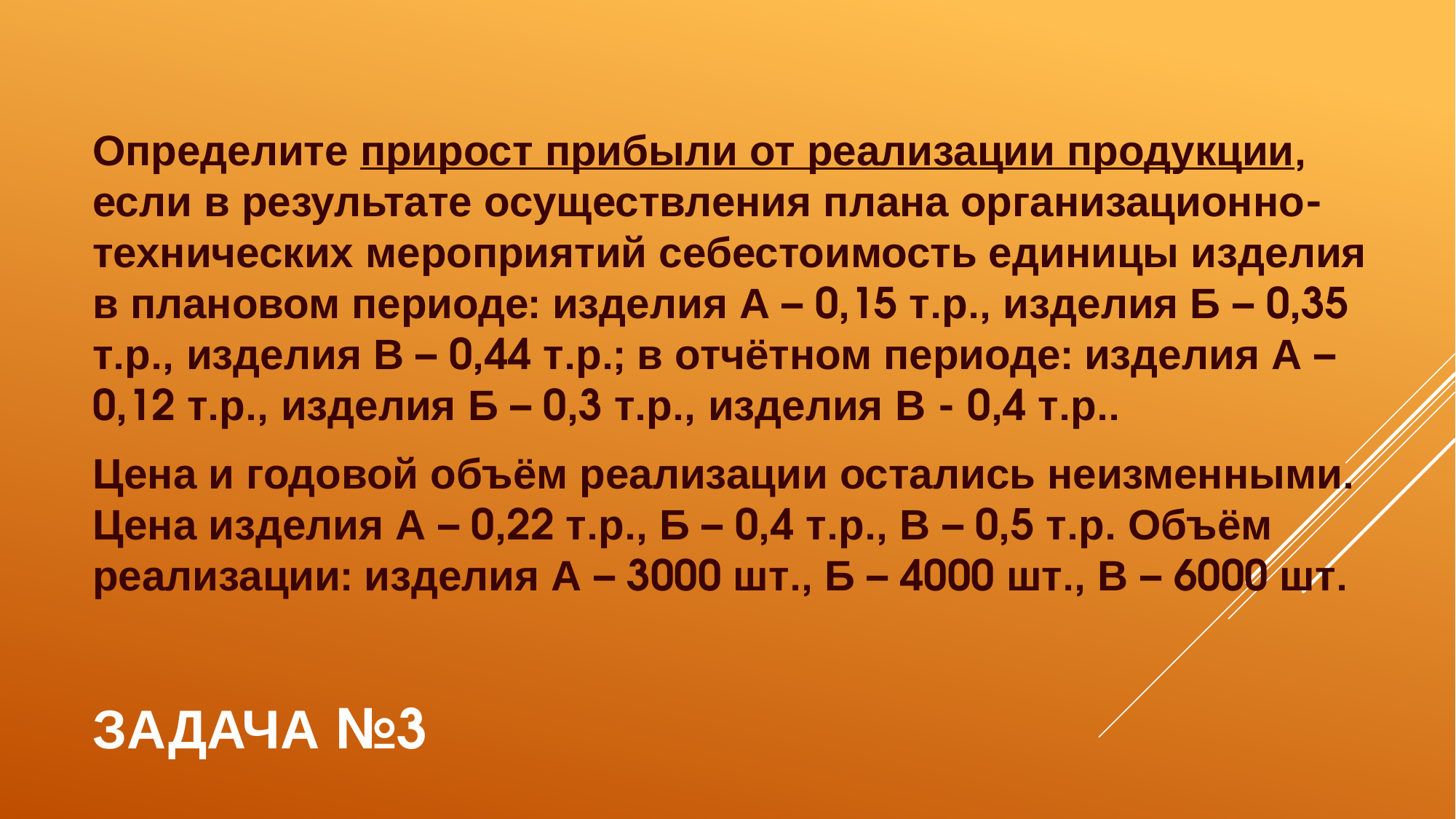

Определите прирост прибыли от реализации продукции, если в результате осуществления плана организационно-технических мероприятий себестоимость единицы изделия в плановом периоде: изделия А – 0,15 т.р., изделия Б – 0,35 т.р., изделия В – 0,44 т.р.; в отчётном периоде: изделия А – 0,12 т.р., изделия Б – 0,3 т.р., изделия В - 0,4 т.р..
Цена и годовой объём реализации остались неизменными. Цена изделия А – 0,22 т.р., Б – 0,4 т.р., В – 0,5 т.р. Объём реализации: изделия А – 3000 шт., Б – 4000 шт., В – 6000 шт.
# Задача №3